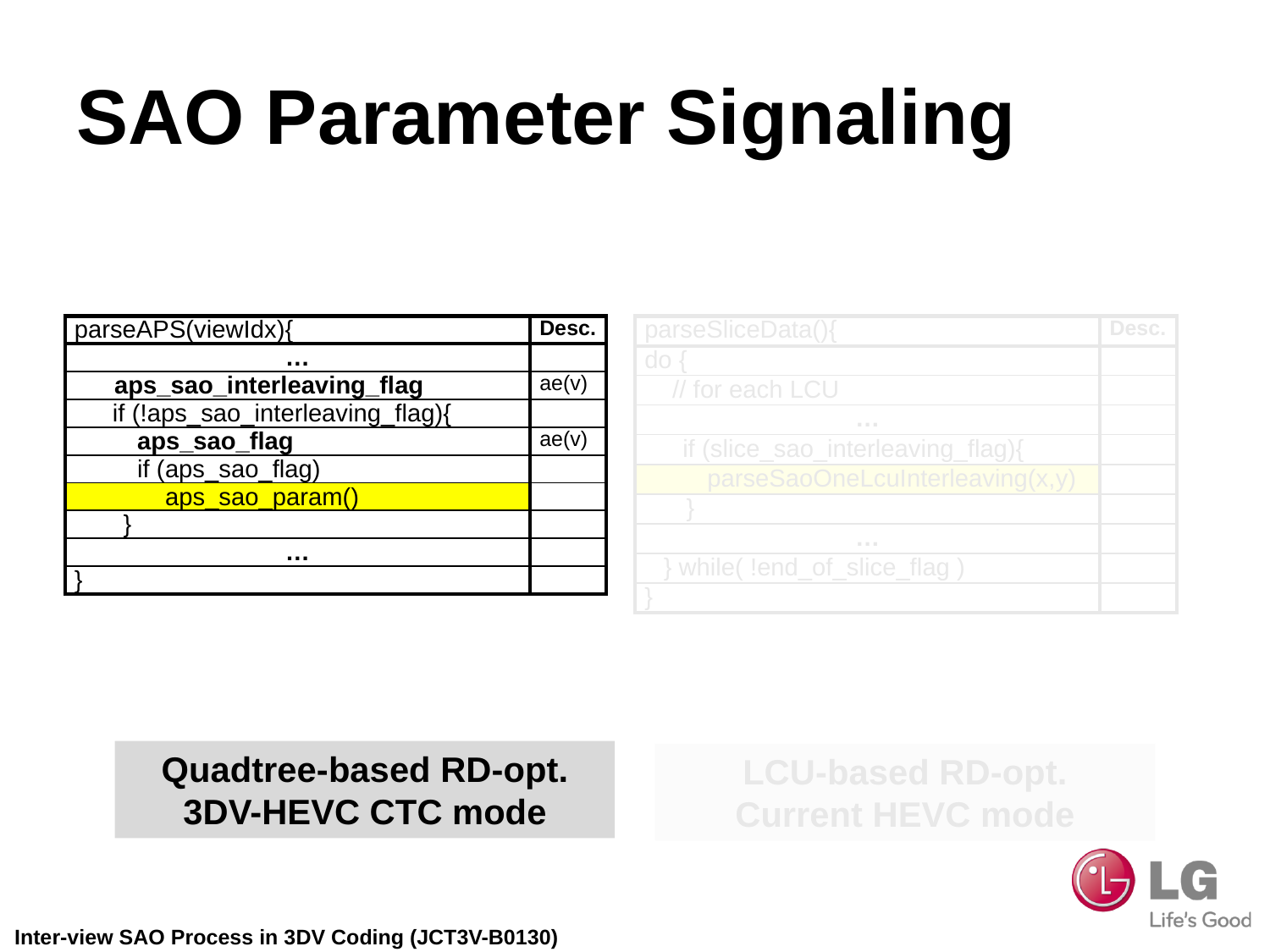

# SAO Parameter Signaling

| parseAPS(viewIdx){ | Desc. |
| --- | --- |
| … |  |
| aps\_sao\_interleaving\_flag | ae(v) |
| if (!aps\_sao\_interleaving\_flag){ |  |
| aps\_sao\_flag | ae(v) |
| if (aps\_sao\_flag) |  |
| aps\_sao\_param() |  |
| } |  |
| … |  |
| } |  |
| parseSliceData(){ | Desc. |
| --- | --- |
| do { |  |
| // for each LCU |  |
| … |  |
| if (slice\_sao\_interleaving\_flag){ |  |
| parseSaoOneLcuInterleaving(x,y) |  |
| } |  |
| … |  |
| } while( !end\_of\_slice\_flag ) |  |
| } |  |
Quadtree-based RD-opt.
3DV-HEVC CTC mode
LCU-based RD-opt.
Current HEVC mode